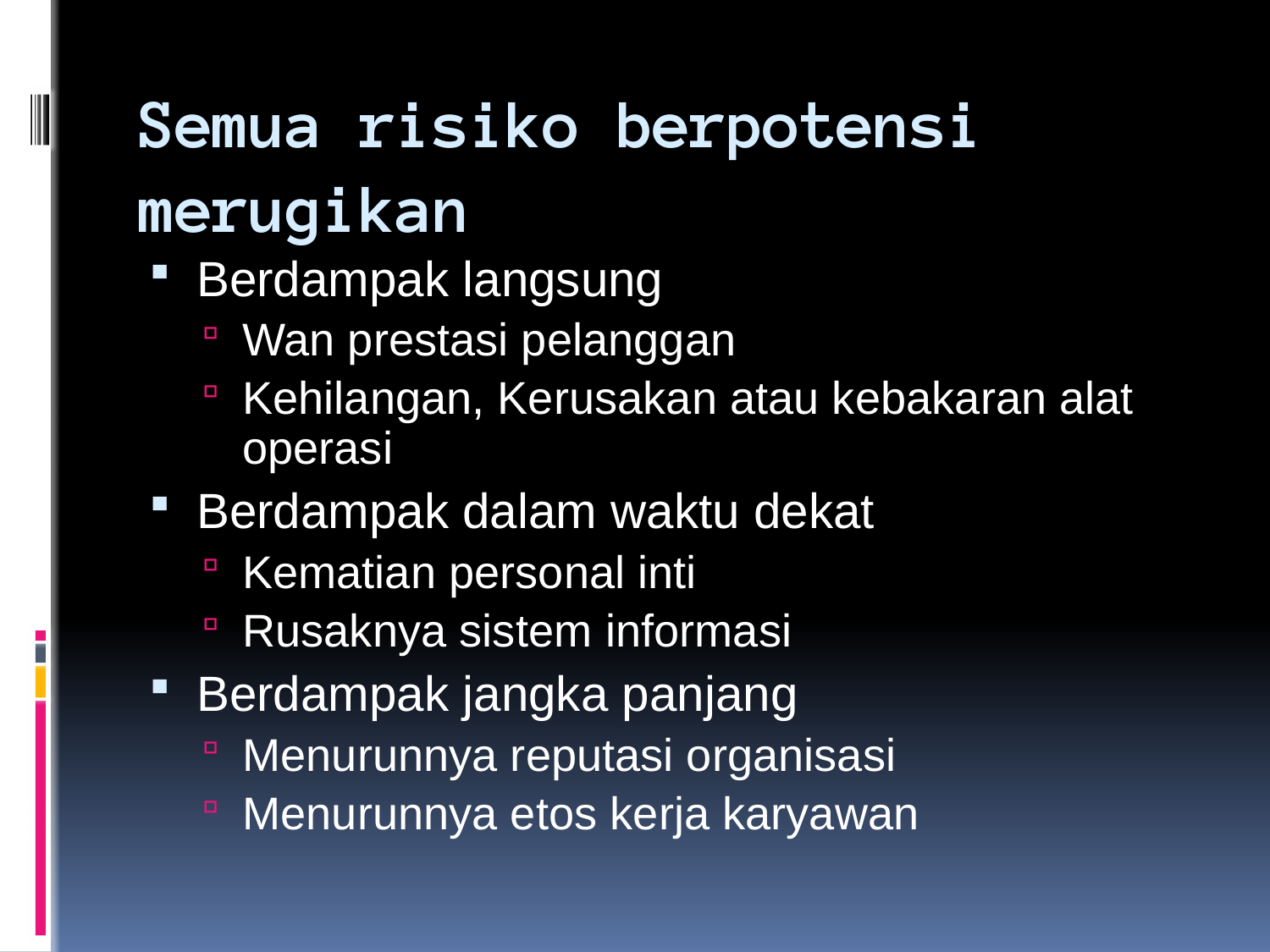

# Semua risiko berpotensi merugikan
Berdampak langsung
Wan prestasi pelanggan
Kehilangan, Kerusakan atau kebakaran alat operasi
Berdampak dalam waktu dekat
Kematian personal inti
Rusaknya sistem informasi
Berdampak jangka panjang
Menurunnya reputasi organisasi
Menurunnya etos kerja karyawan